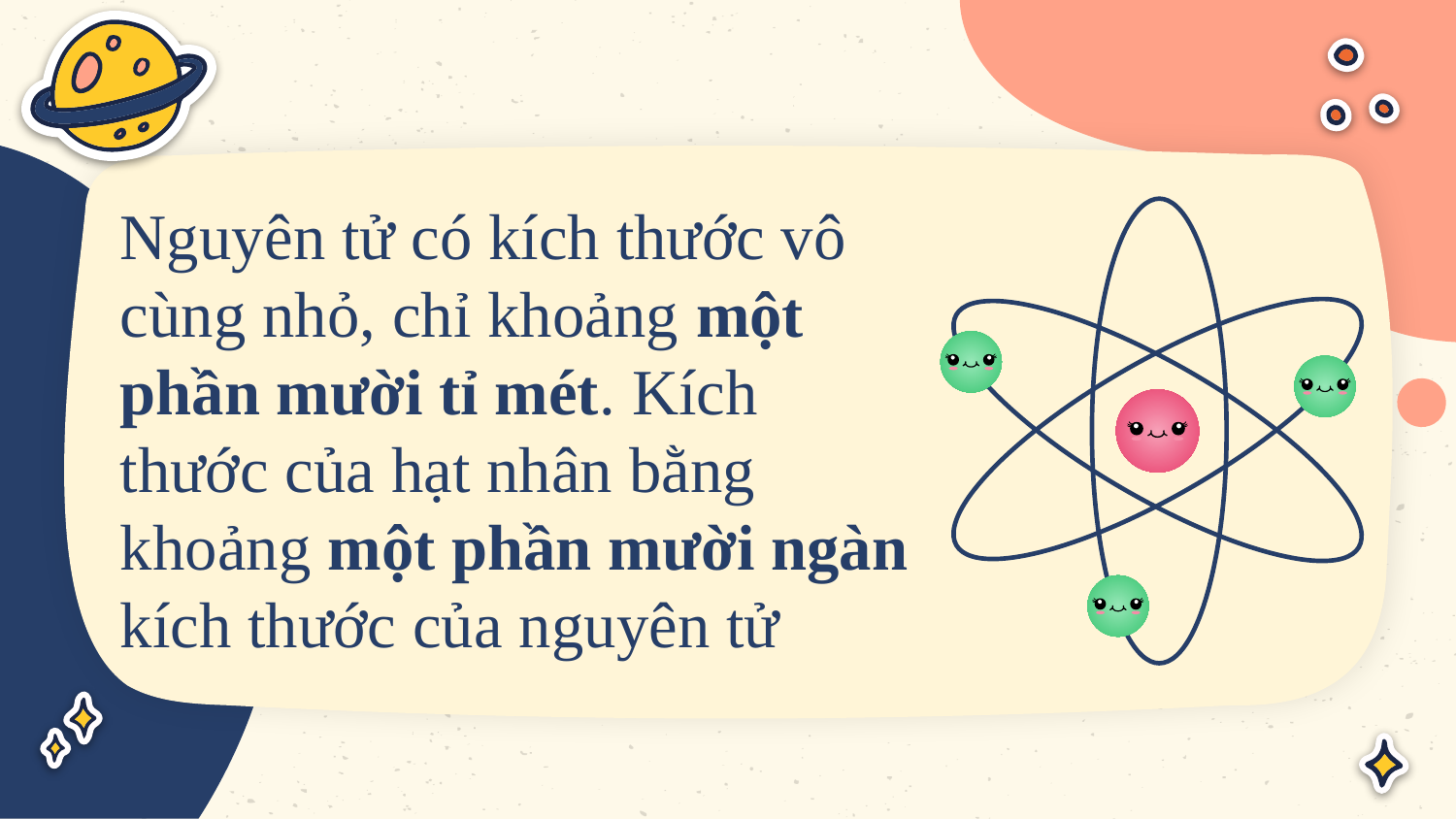

Nguyên tử có kích thước vô cùng nhỏ, chỉ khoảng một phần mười tỉ mét. Kích thước của hạt nhân bằng khoảng một phần mười ngàn kích thước của nguyên tử